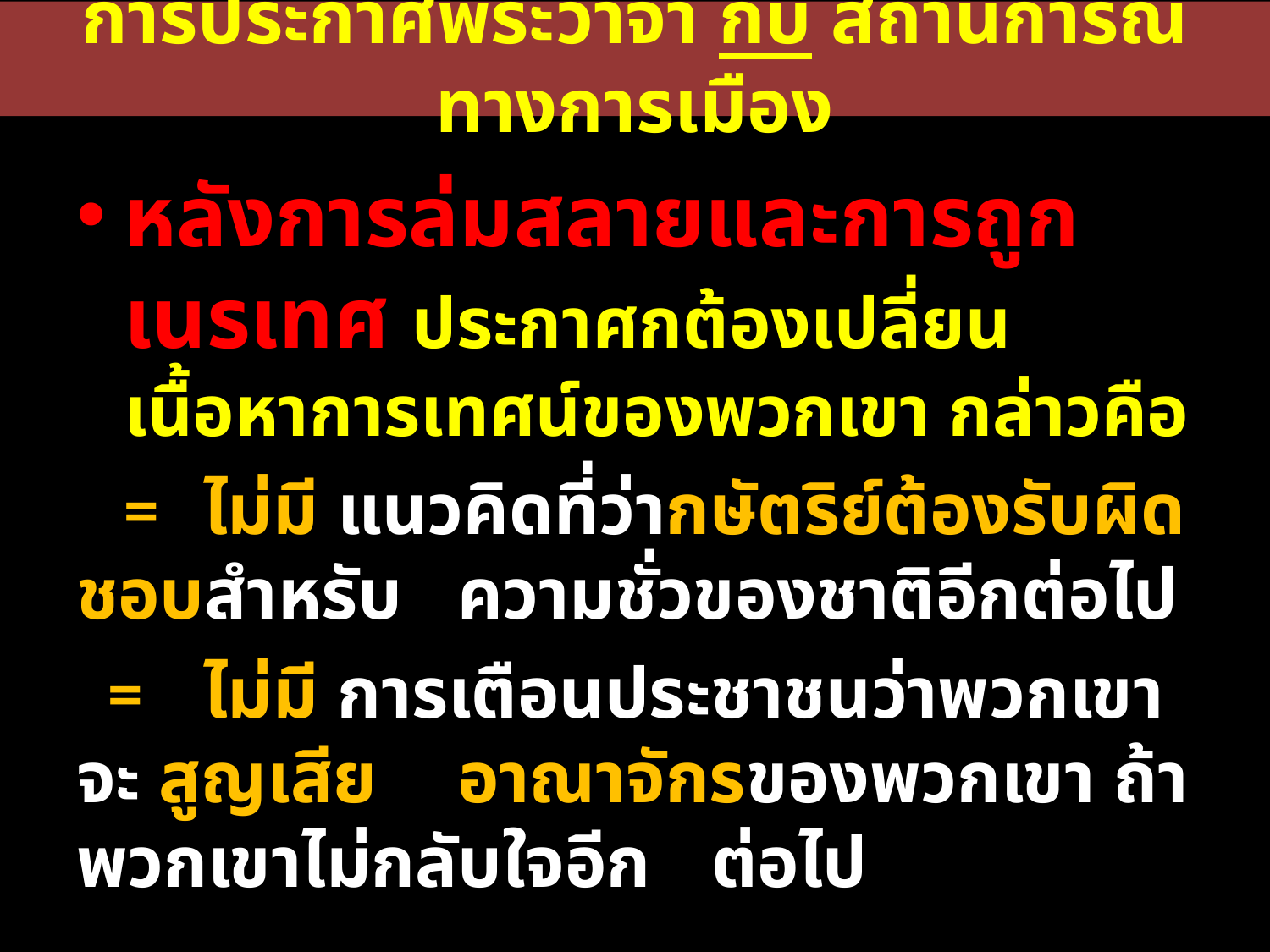

การประกาศพระวาจา กับ สถานการณ์ทางการเมือง
หลังการล่มสลายและการถูกเนรเทศ ประกาศกต้องเปลี่ยนเนื้อหาการเทศน์ของพวกเขา กล่าวคือ
   =	ไม่มี แนวคิดที่ว่ากษัตริย์ต้องรับผิดชอบสำหรับ	ความชั่วของชาติอีกต่อไป
  =	ไม่มี การเตือนประชาชนว่าพวกเขาจะ สูญเสีย	อาณาจักรของพวกเขา ถ้าพวกเขาไม่กลับใจอีก	ต่อไป